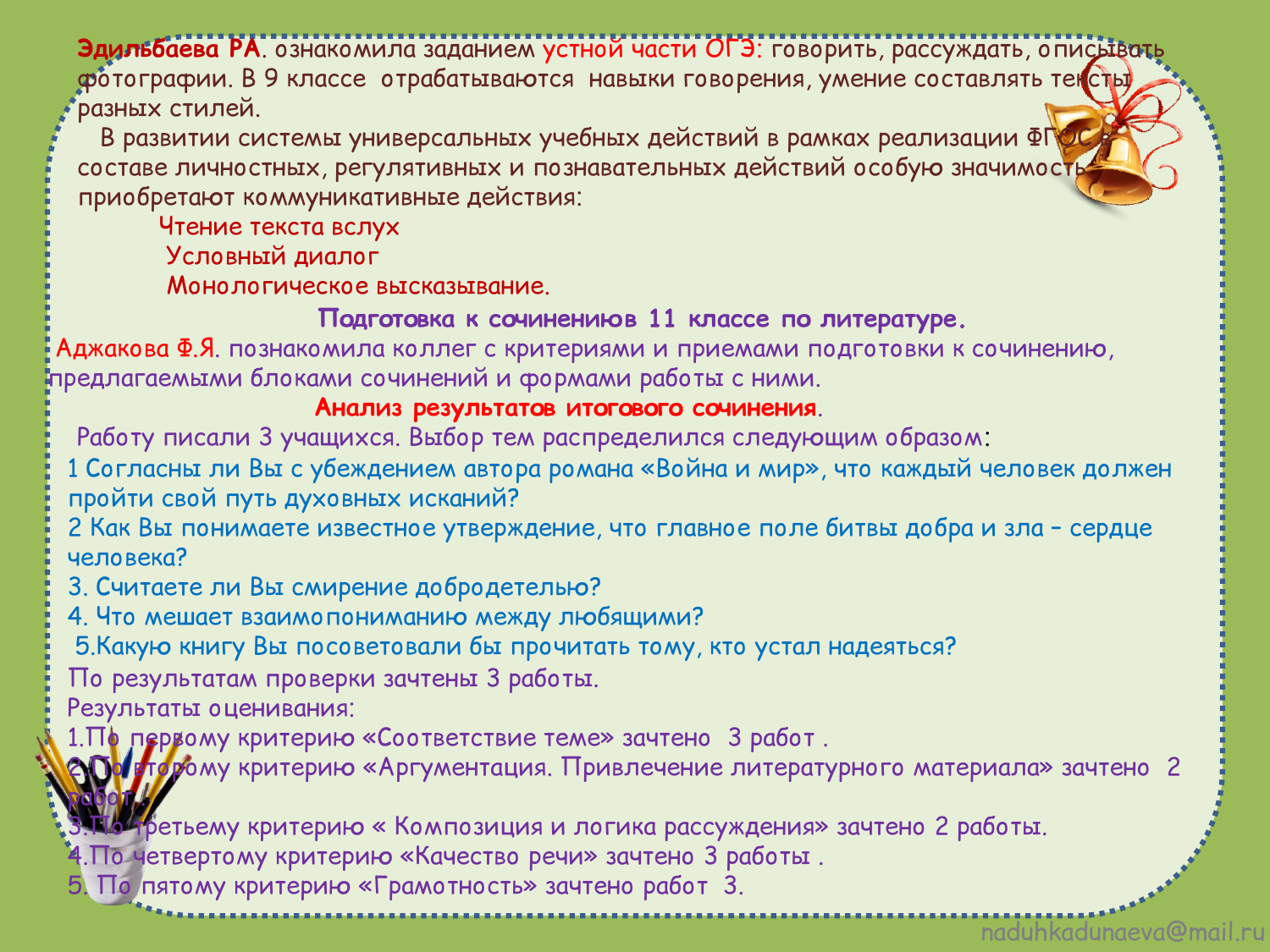

Эдильбаева РА. ознакомила заданием устной части ОГЭ: говорить, рассуждать, описывать фотографии. В 9 классе  отрабатываются  навыки говорения, умение составлять тексты разных стилей.
   В развитии системы универсальных учебных действий в рамках реализации ФГОС в составе личностных, регулятивных и познавательных действий особую значимость приобретают коммуникативные действия:
           Чтение текста вслух
            Условный диалог
            Монологическое высказывание.

                         Подготовка к сочинению в 11 классе по литературе.
 Аджакова Ф.Я. познакомила коллег с критериями и приемами подготовки к сочинению, предлагаемыми блоками сочинений и формами работы с ними.
                                    Анализ результатов итогового сочинения.
    Работу писали 3 учащихся. Выбор тем распределился следующим образом:

1 Согласны ли Вы с убеждением автора романа «Война и мир», что каждый человек должен пройти свой путь духовных исканий?
2 Как Вы понимаете известное утверждение, что главное поле битвы добра и зла – сердце человека?
3. Считаете ли Вы смирение добродетелью?
4. Что мешает взаимопониманию между любящими?
 5.Какую книгу Вы посоветовали бы прочитать тому, кто устал надеяться?
По результатам проверки зачтены 3 работы.
Результаты оценивания:
1.По первому критерию «Соответствие теме» зачтено  3 работ .
2.По второму критерию «Аргументация. Привлечение литературного материала» зачтено  2 работ .
3.По третьему критерию « Композиция и логика рассуждения» зачтено 2 работы.
4.По четвертому критерию «Качество речи» зачтено 3 работы .
5. По пятому критерию «Грамотность» зачтено работ  3.